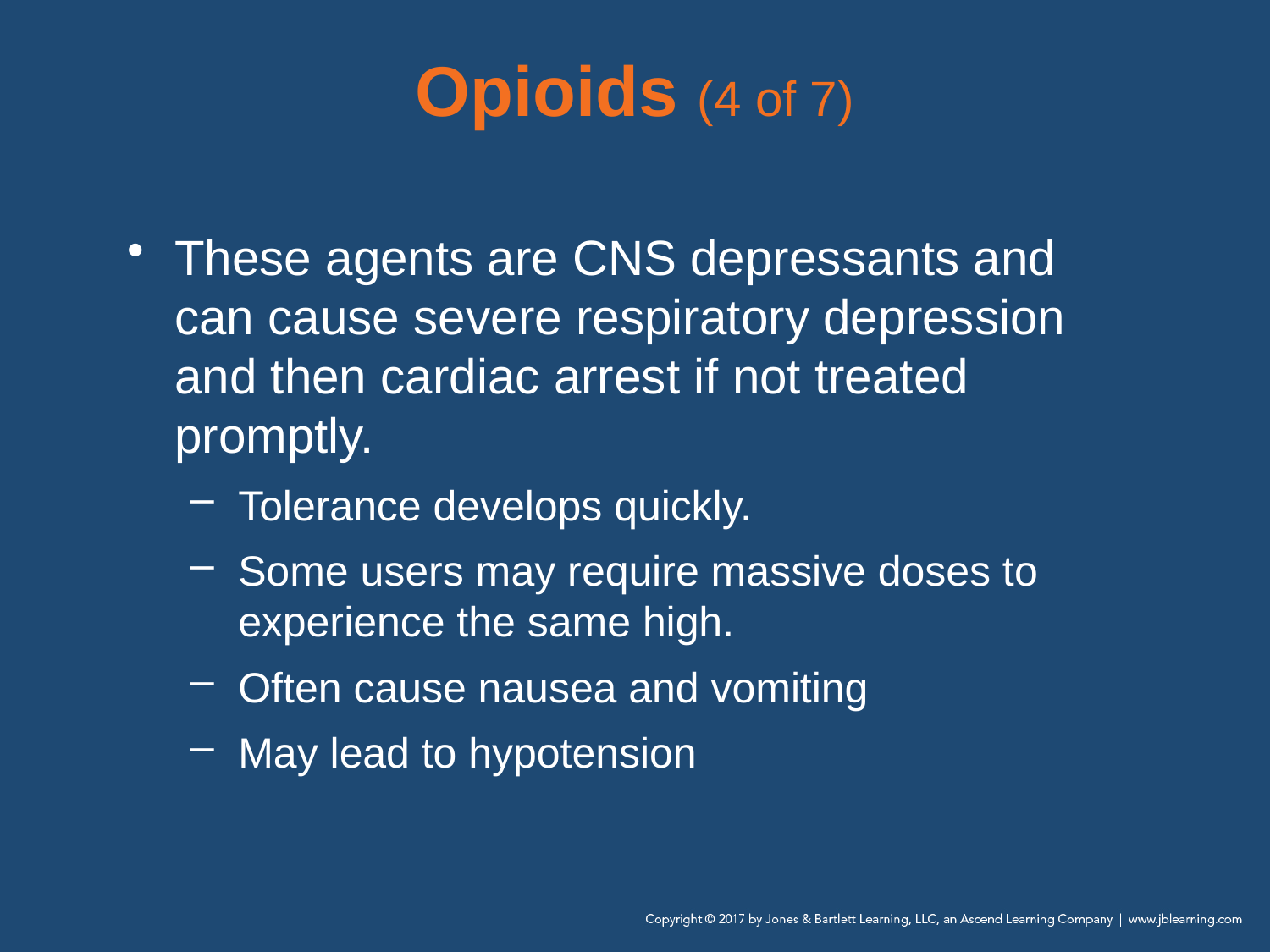

# Opioids (4 of 7)
These agents are CNS depressants and can cause severe respiratory depression and then cardiac arrest if not treated promptly.
Tolerance develops quickly.
Some users may require massive doses to experience the same high.
Often cause nausea and vomiting
May lead to hypotension